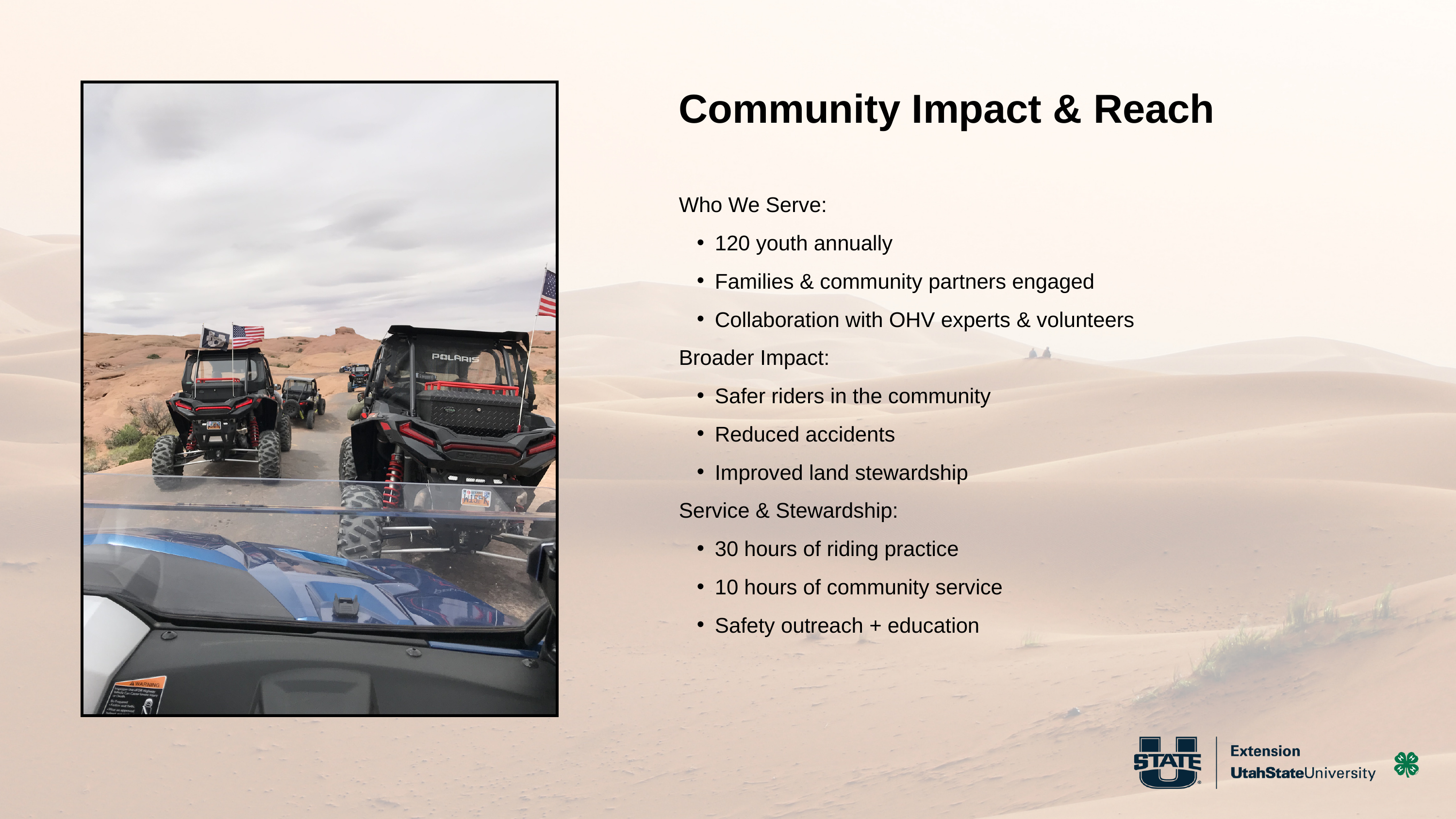

Community Impact & Reach

Who We Serve:
120 youth annually
Families & community partners engaged
Collaboration with OHV experts & volunteers
Broader Impact:
Safer riders in the community
Reduced accidents
Improved land stewardship
Service & Stewardship:
30 hours of riding practice
10 hours of community service
Safety outreach + education